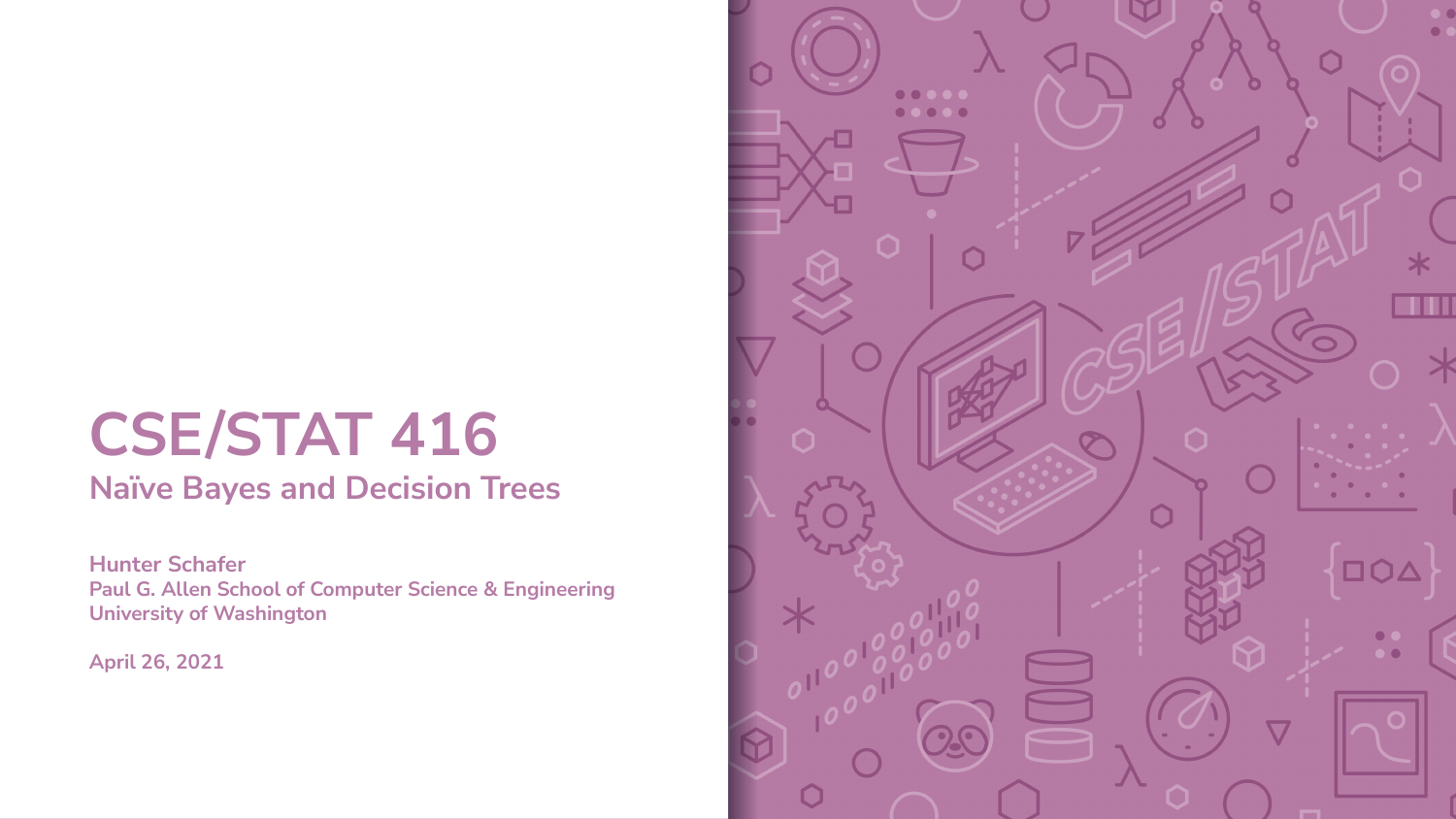

# CSE/STAT 416 Naïve Bayes and Decision Trees Hunter Schafer Paul G. Allen School of Computer Science & Engineering University of Washington April 26, 2021